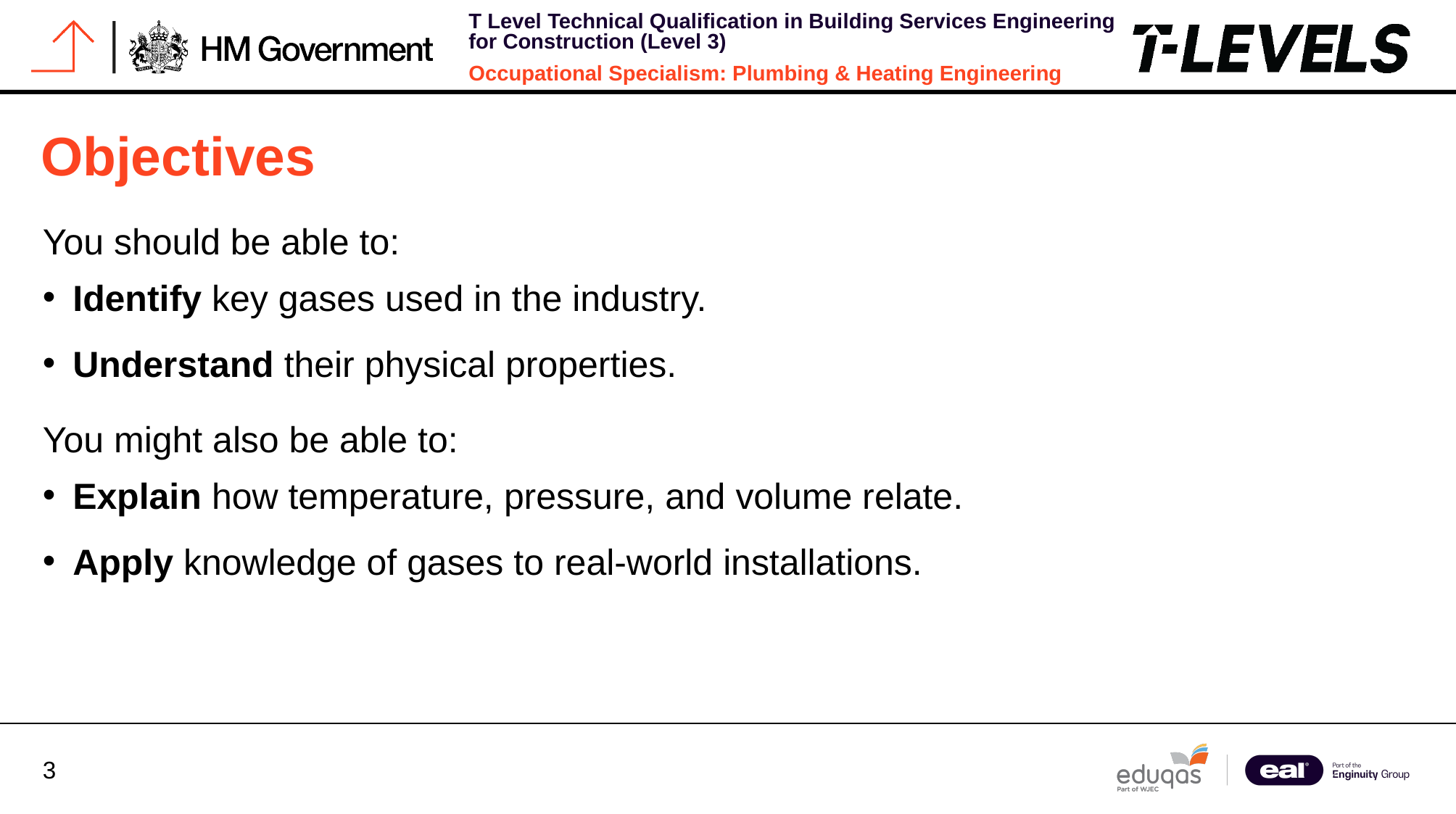

# Objectives
You should be able to:
Identify key gases used in the industry.
Understand their physical properties.
You might also be able to:
Explain how temperature, pressure, and volume relate.
Apply knowledge of gases to real-world installations.